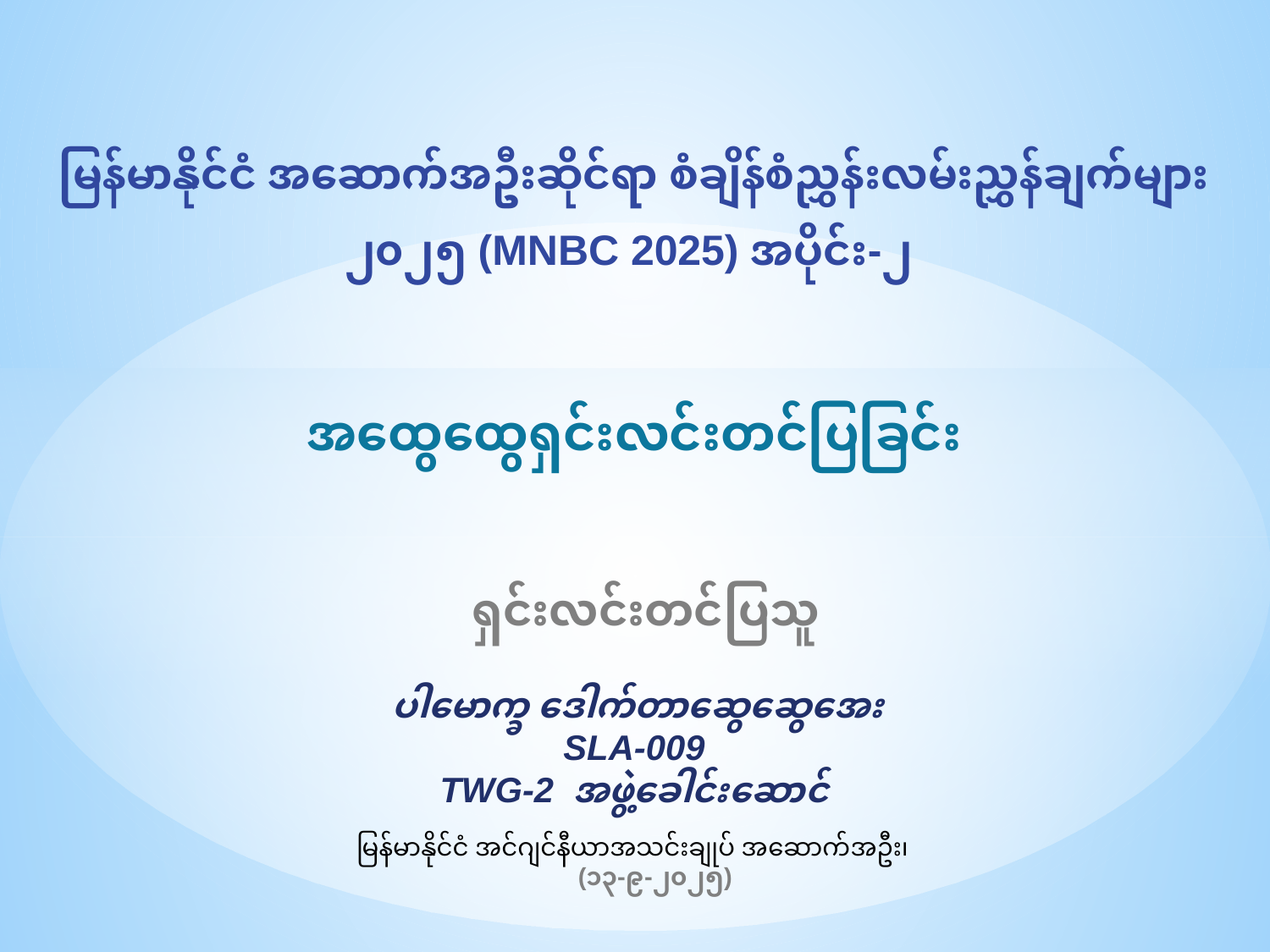

မြန်မာနိုင်ငံ အဆောက်အဦးဆိုင်ရာ စံချိန်စံညွှန်းလမ်းညွှန်ချက်များ ၂၀၂၅ (MNBC 2025) အပိုင်း-၂
အထွေထွေရှင်းလင်းတင်ပြခြင်း
#
ရှင်းလင်းတင်ပြသူ
 ‌‌‌ပါမောက္ခ ဒေါက်တာဆွေဆွေအေး
SLA-009
TWG-2  အဖွဲ့ခေါင်းဆောင်
မြန်မာနိုင်ငံ အင်ဂျင်နီယာအသင်းချုပ် အဆောက်အဦး၊
       (၁၃-၉-၂၀၂၅)